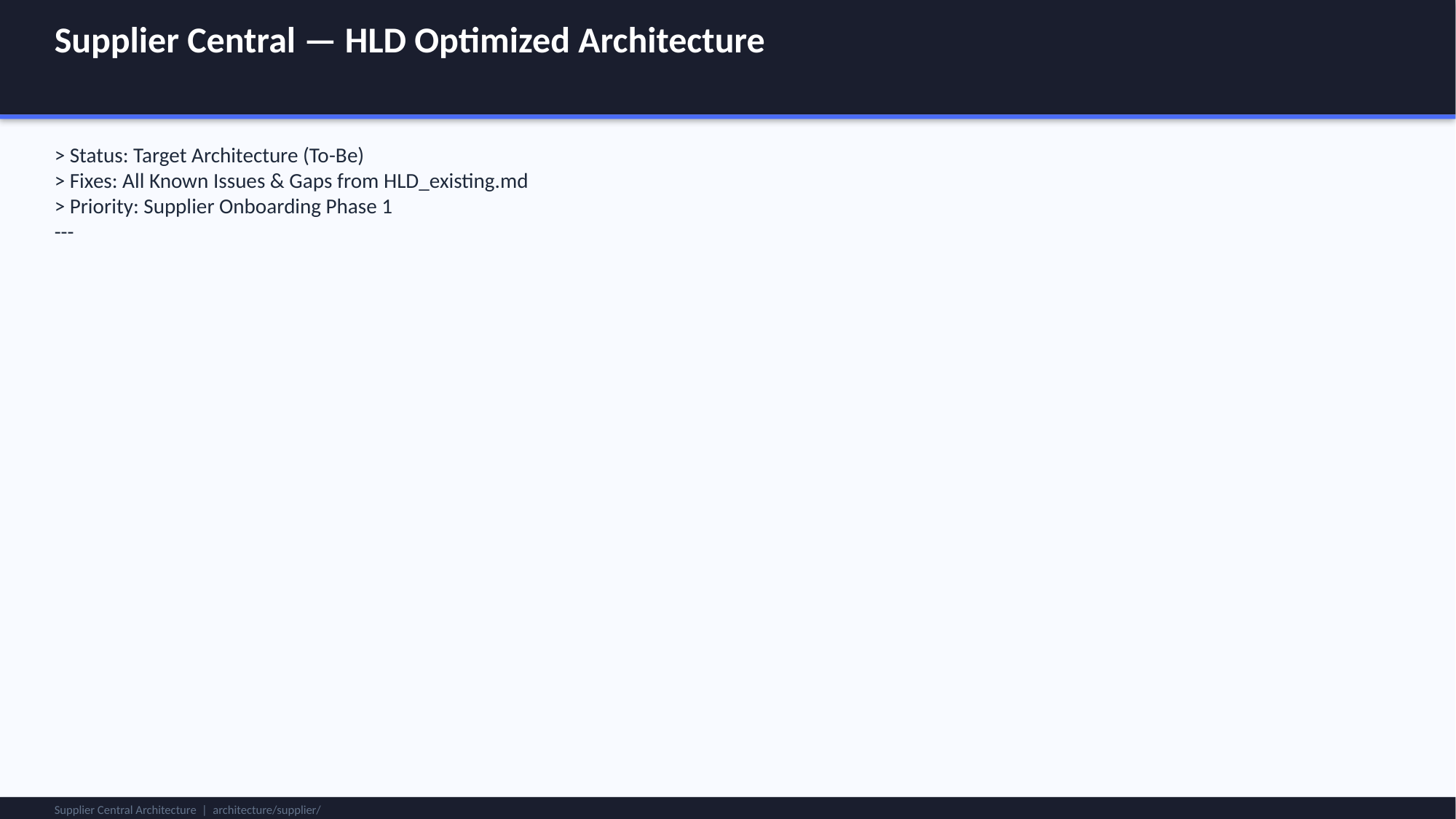

Supplier Central — HLD Optimized Architecture

> Status: Target Architecture (To-Be)
> Fixes: All Known Issues & Gaps from HLD_existing.md
> Priority: Supplier Onboarding Phase 1
---

Supplier Central Architecture  |  architecture/supplier/